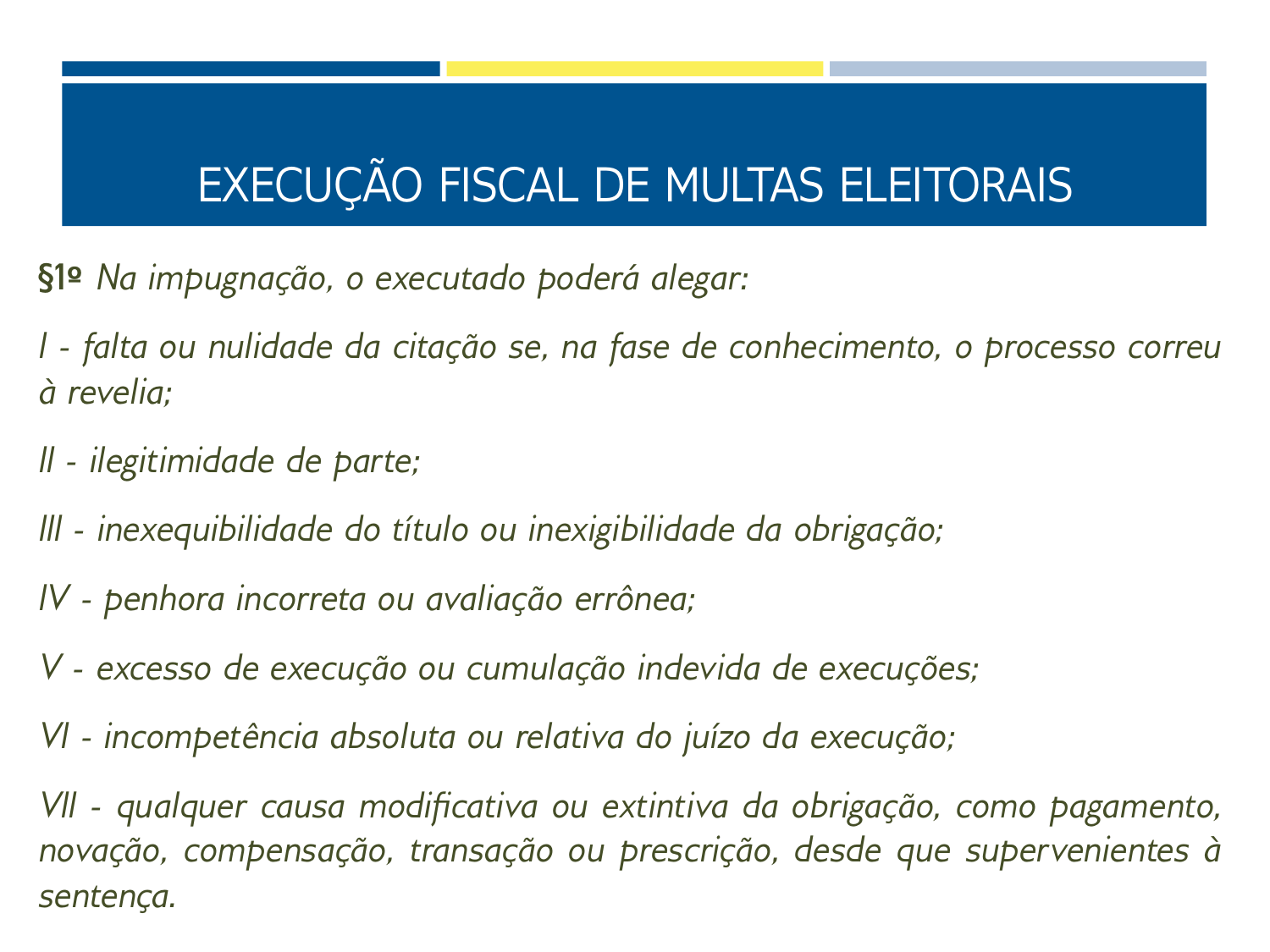

# EXECUÇÃO FISCAL DE MULTAS ELEITORAIS
§1º Na impugnação, o executado poderá alegar:
I - falta ou nulidade da citação se, na fase de conhecimento, o processo correu à revelia;
II - ilegitimidade de parte;
III - inexequibilidade do título ou inexigibilidade da obrigação;
IV - penhora incorreta ou avaliação errônea;
V - excesso de execução ou cumulação indevida de execuções;
VI - incompetência absoluta ou relativa do juízo da execução;
VII - qualquer causa modificativa ou extintiva da obrigação, como pagamento, novação, compensação, transação ou prescrição, desde que supervenientes à sentença.